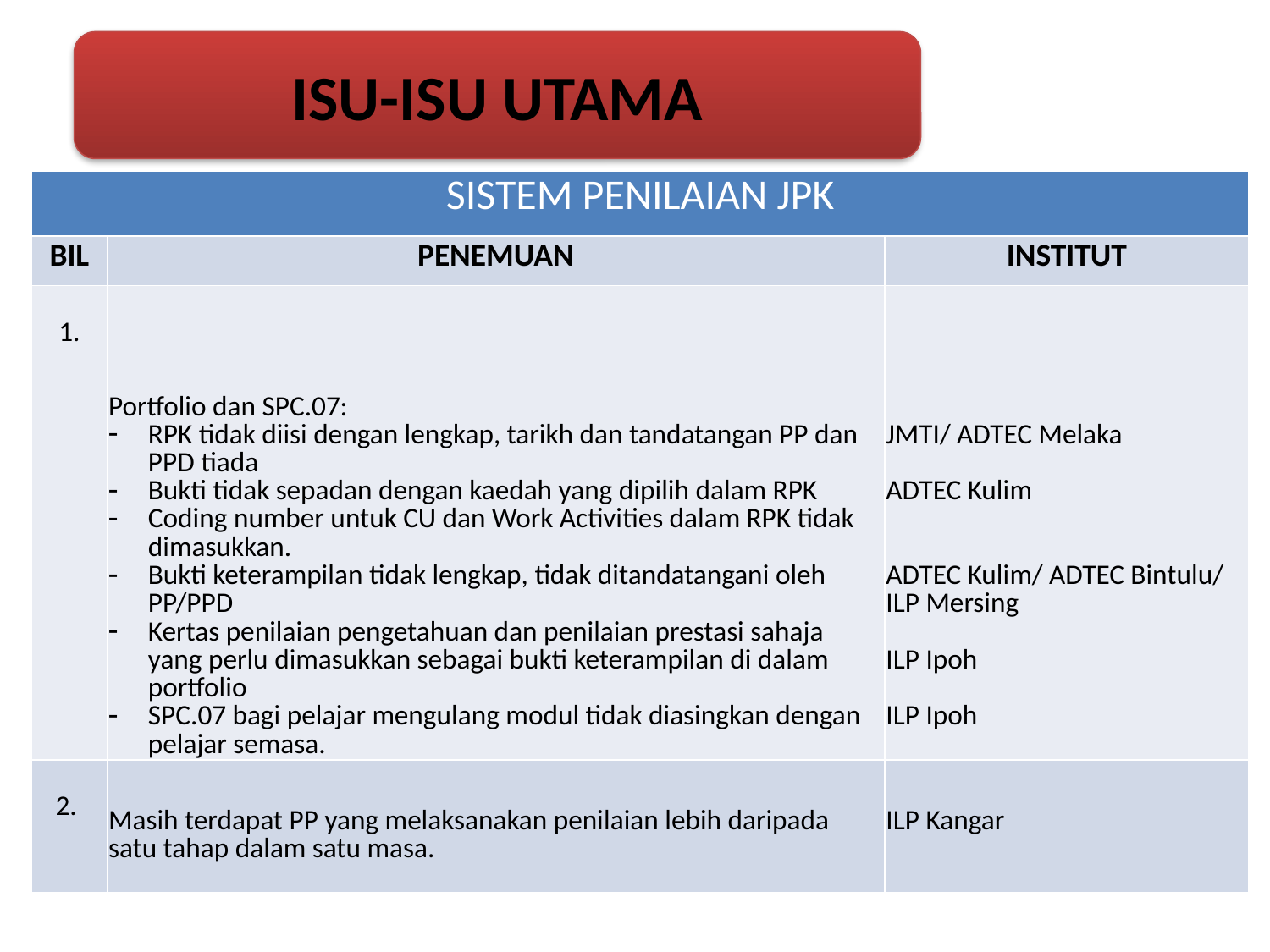

ISU-ISU UTAMA
#
| SISTEM PENILAIAN JPK |  |  |
| --- | --- | --- |
| BIL | PENEMUAN | INSTITUT |
| 1. | Portfolio dan SPC.07: RPK tidak diisi dengan lengkap, tarikh dan tandatangan PP dan PPD tiada Bukti tidak sepadan dengan kaedah yang dipilih dalam RPK Coding number untuk CU dan Work Activities dalam RPK tidak dimasukkan. Bukti keterampilan tidak lengkap, tidak ditandatangani oleh PP/PPD Kertas penilaian pengetahuan dan penilaian prestasi sahaja yang perlu dimasukkan sebagai bukti keterampilan di dalam portfolio SPC.07 bagi pelajar mengulang modul tidak diasingkan dengan pelajar semasa. | JMTI/ ADTEC Melaka ADTEC Kulim ADTEC Kulim/ ADTEC Bintulu/ ILP Mersing ILP Ipoh ILP Ipoh |
| 2. | Masih terdapat PP yang melaksanakan penilaian lebih daripada satu tahap dalam satu masa. | ILP Kangar |